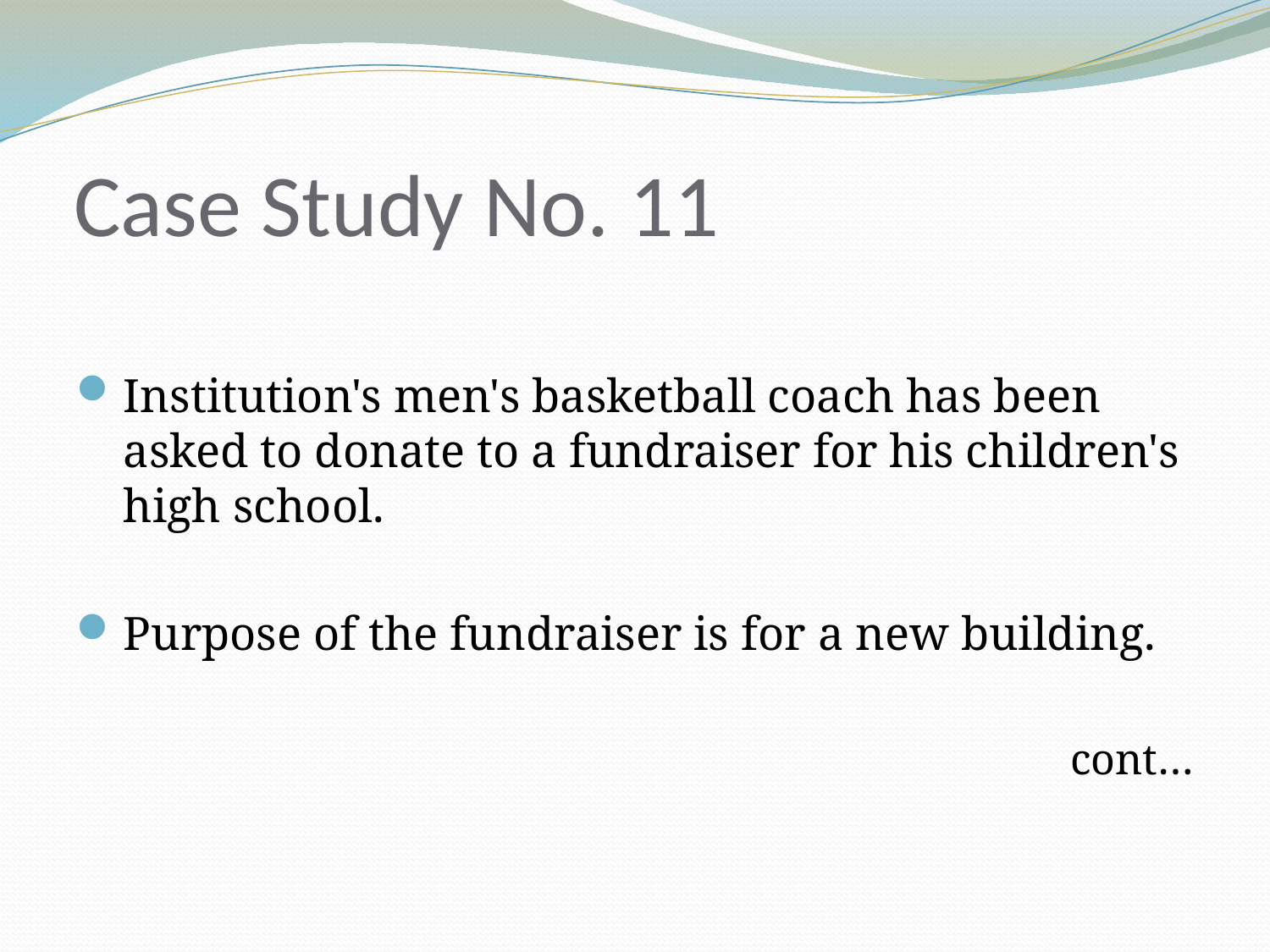

# Case Study No. 11

Institution's men's basketball coach has been asked to donate to a fundraiser for his children's high school.

Purpose of the fundraiser is for a new building.

cont…